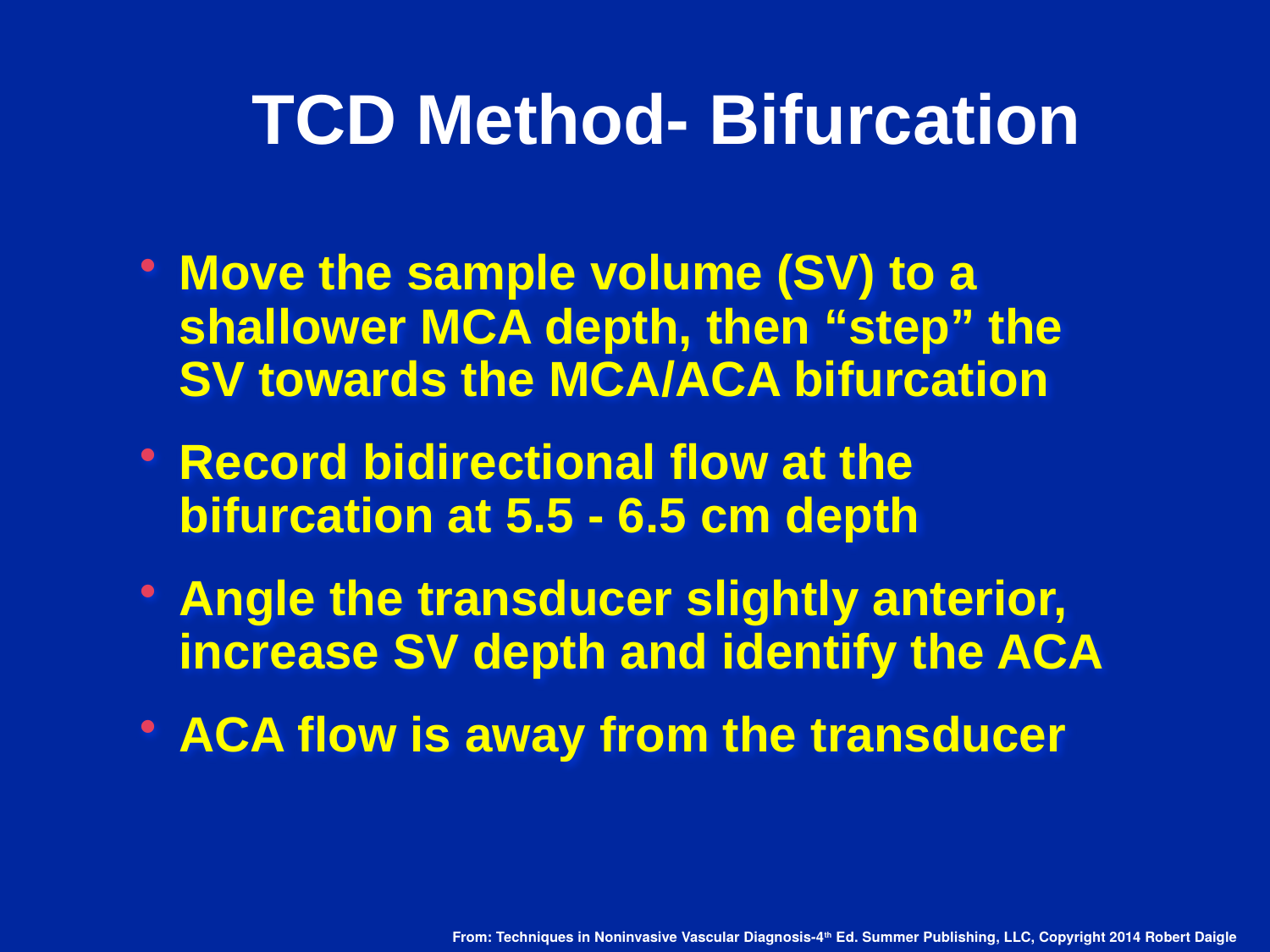

# TCD Method- Bifurcation
Move the sample volume (SV) to a shallower MCA depth, then “step” the SV towards the MCA/ACA bifurcation
Record bidirectional flow at the bifurcation at 5.5 - 6.5 cm depth
Angle the transducer slightly anterior, increase SV depth and identify the ACA
ACA flow is away from the transducer